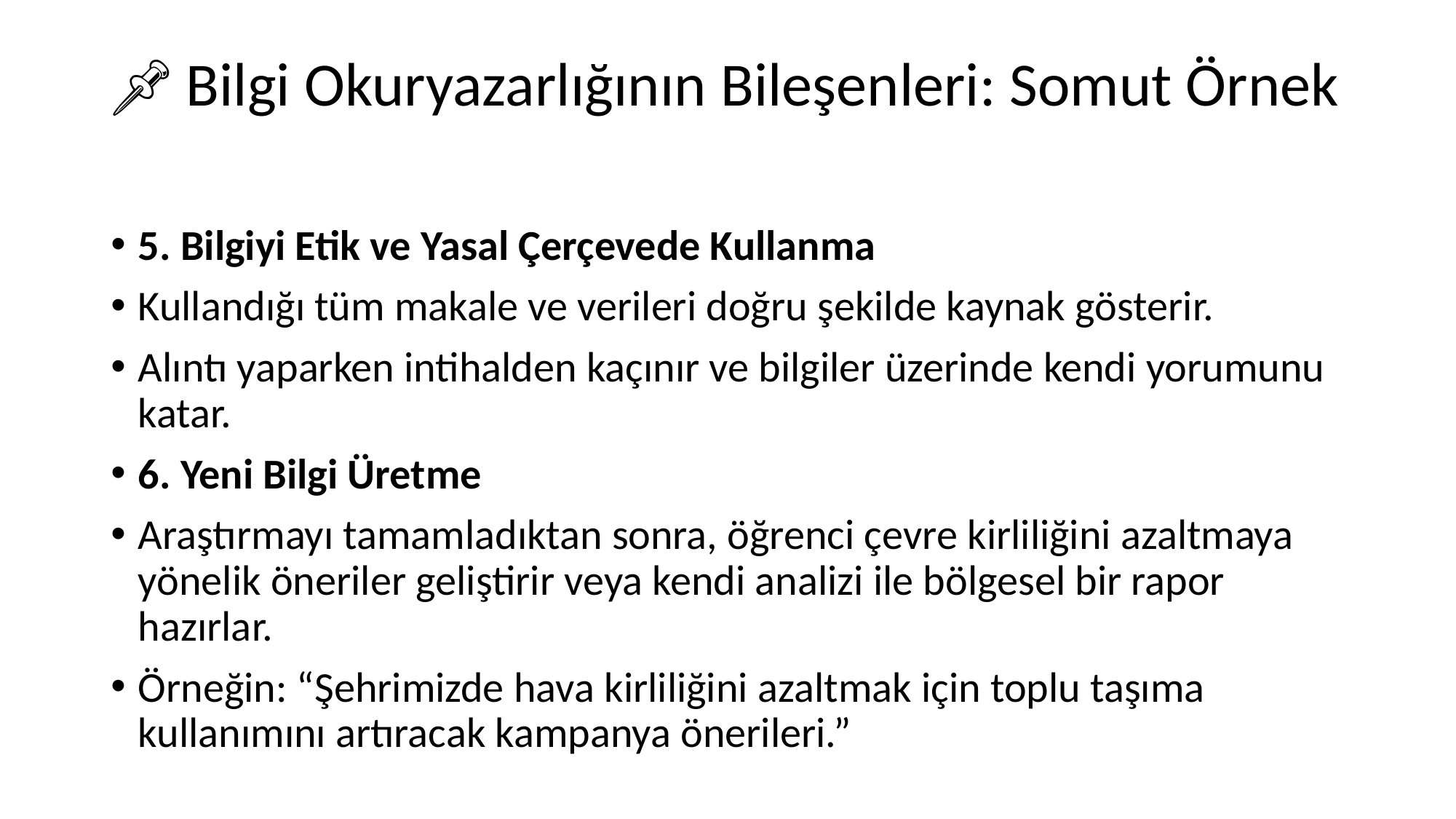

# 📌 Bilgi Okuryazarlığının Bileşenleri: Somut Örnek
5. Bilgiyi Etik ve Yasal Çerçevede Kullanma
Kullandığı tüm makale ve verileri doğru şekilde kaynak gösterir.
Alıntı yaparken intihalden kaçınır ve bilgiler üzerinde kendi yorumunu katar.
6. Yeni Bilgi Üretme
Araştırmayı tamamladıktan sonra, öğrenci çevre kirliliğini azaltmaya yönelik öneriler geliştirir veya kendi analizi ile bölgesel bir rapor hazırlar.
Örneğin: “Şehrimizde hava kirliliğini azaltmak için toplu taşıma kullanımını artıracak kampanya önerileri.”